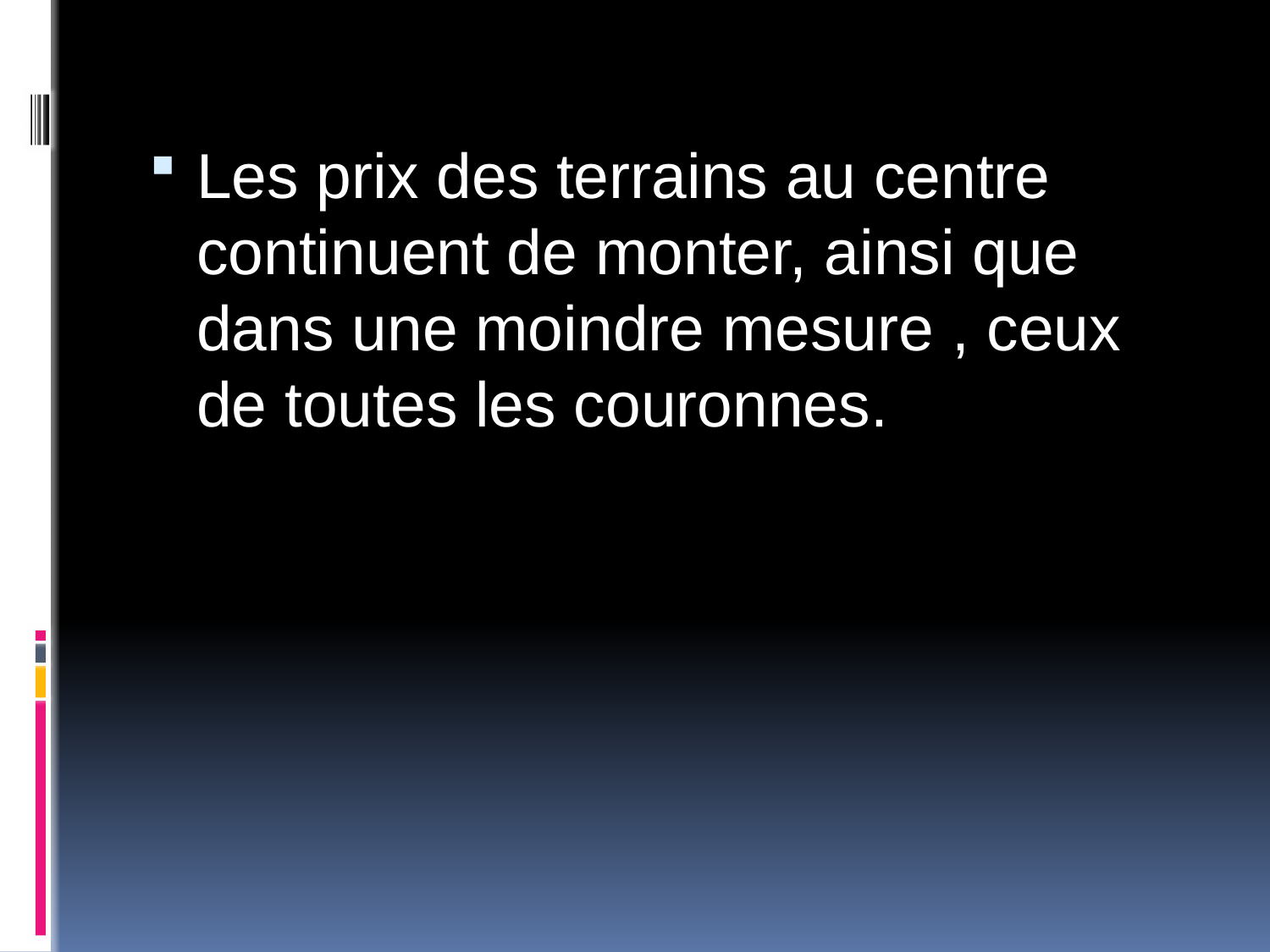

#
Les prix des terrains au centre continuent de monter, ainsi que dans une moindre mesure , ceux de toutes les couronnes.